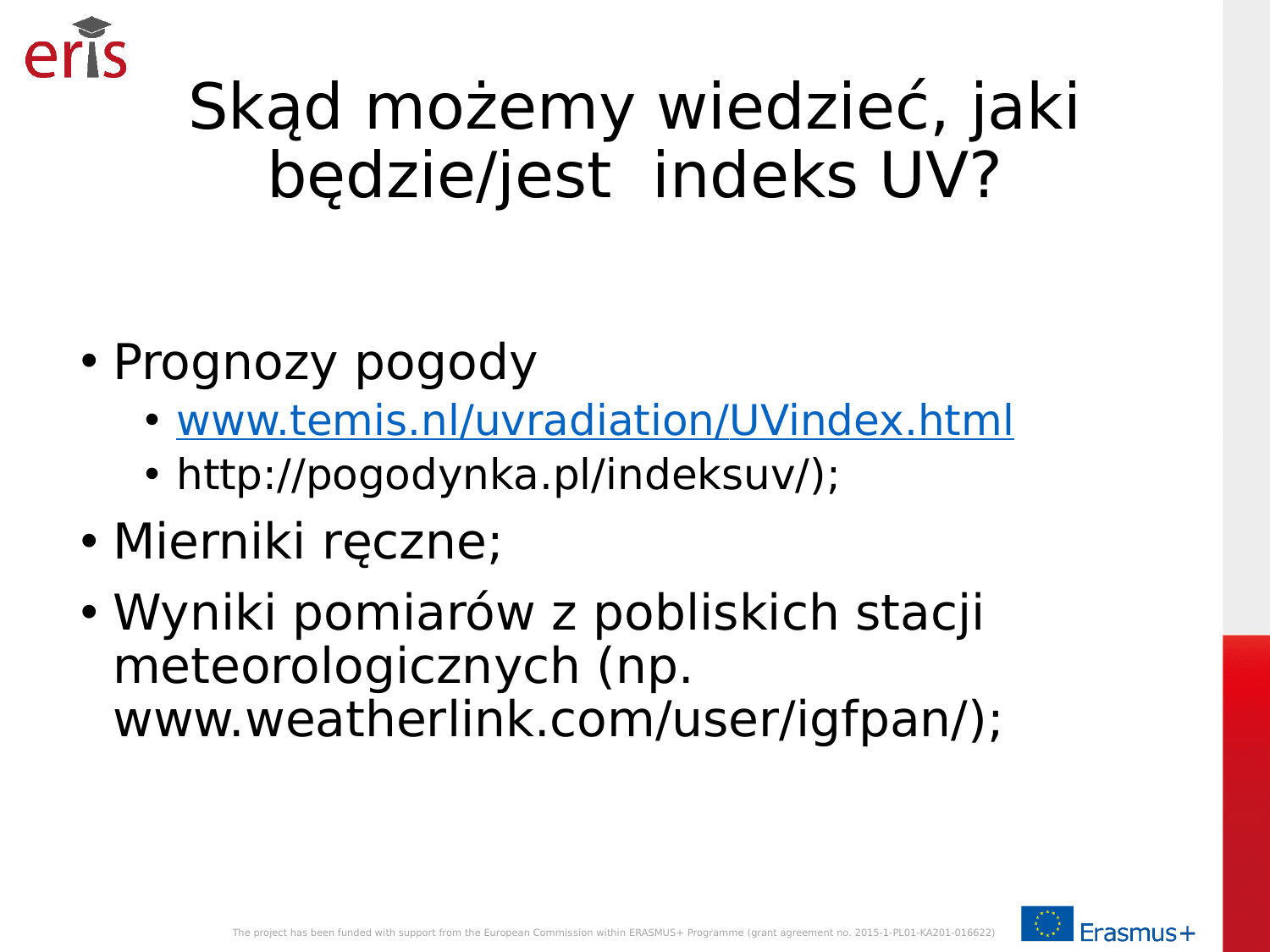

# Skąd możemy wiedzieć, jaki będzie/jest  indeks UV?

Prognozy pogody
www.temis.nl/uvradiation/UVindex.html
http://pogodynka.pl/indeksuv/);
Mierniki ręczne;
Wyniki pomiarów z pobliskich stacji meteorologicznych (np. www.weatherlink.com/user/igfpan/);